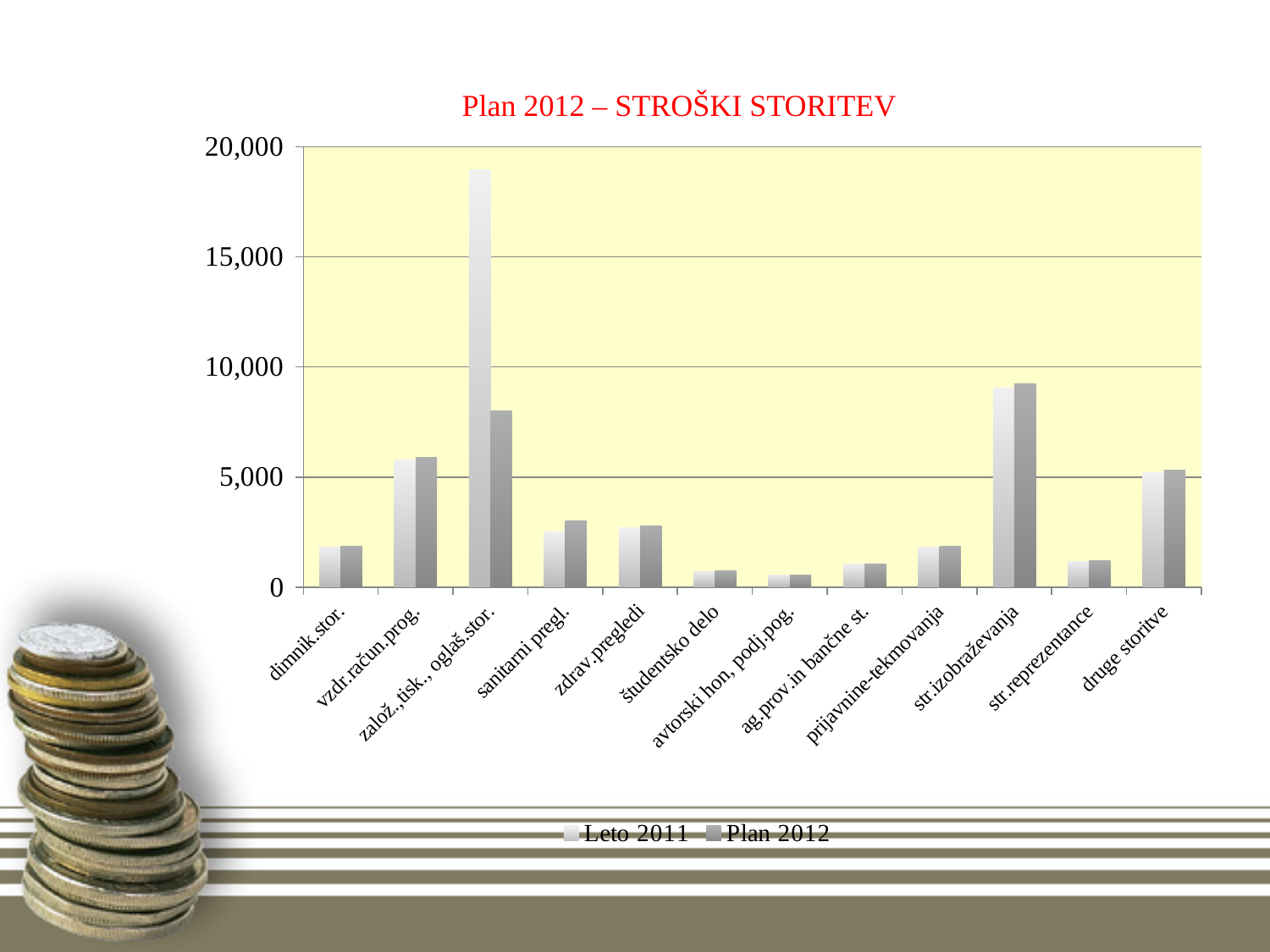

### Chart

| Category | Leto 2011 | Plan 2012 |
|---|---|---|
| dimnik.stor. | 1826.17 | 1866.35 |
| vzdr.račun.prog. | 5760.77 | 5887.51 |
| založ.,tisk., oglaš.stor. | 18951.13 | 8000.0 |
| sanitarni pregl. | 2507.31 | 3000.0 |
| zdrav.pregledi | 2721.53 | 2781.4 |
| študentsko delo | 715.72 | 731.47 |
| avtorski hon, podj.pog. | 556.43 | 568.67 |
| ag.prov.in bančne st. | 1043.48 | 1066.44 |
| prijavnine-tekmovanja | 1810.22 | 1850.04 |
| str.izobraževanja | 9039.76 | 9238.63 |
| str.reprezentance | 1185.1 | 1211.17 |
| druge storitve | 5188.77 | 5302.92 |
# Plan 2012 – STROŠKI STORITEV